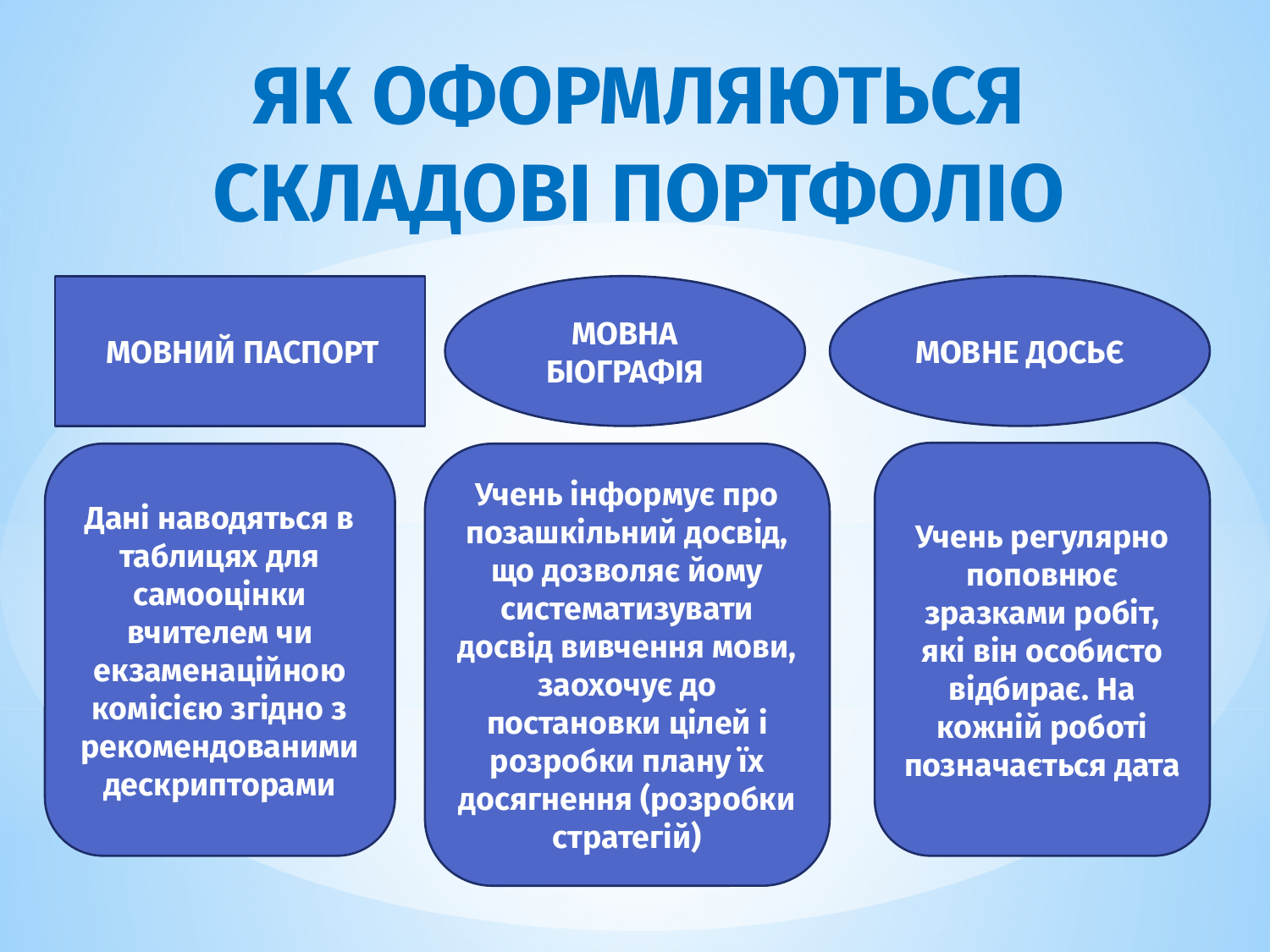

# ЯК ОФОРМЛЯЮТЬСЯ СКЛАДОВІ ПОРТФОЛІО
МОВНИЙ ПАСПОРТ
МОВНА БІОГРАФІЯ
МОВНЕ ДОСЬЄ
Учень регулярно поповнює зразками робіт, які він особисто відбирає. На кожній роботі позначається дата
Дані наводяться в таблицях для самооцінки вчителем чи екзаменаційною комісією згідно з рекомендованими дескрипторами
Учень інформує про позашкільний досвід, що дозволяє йому систематизувати досвід вивчення мови, заохочує до постановки цілей і розробки плану їх досягнення (розробки стратегій)